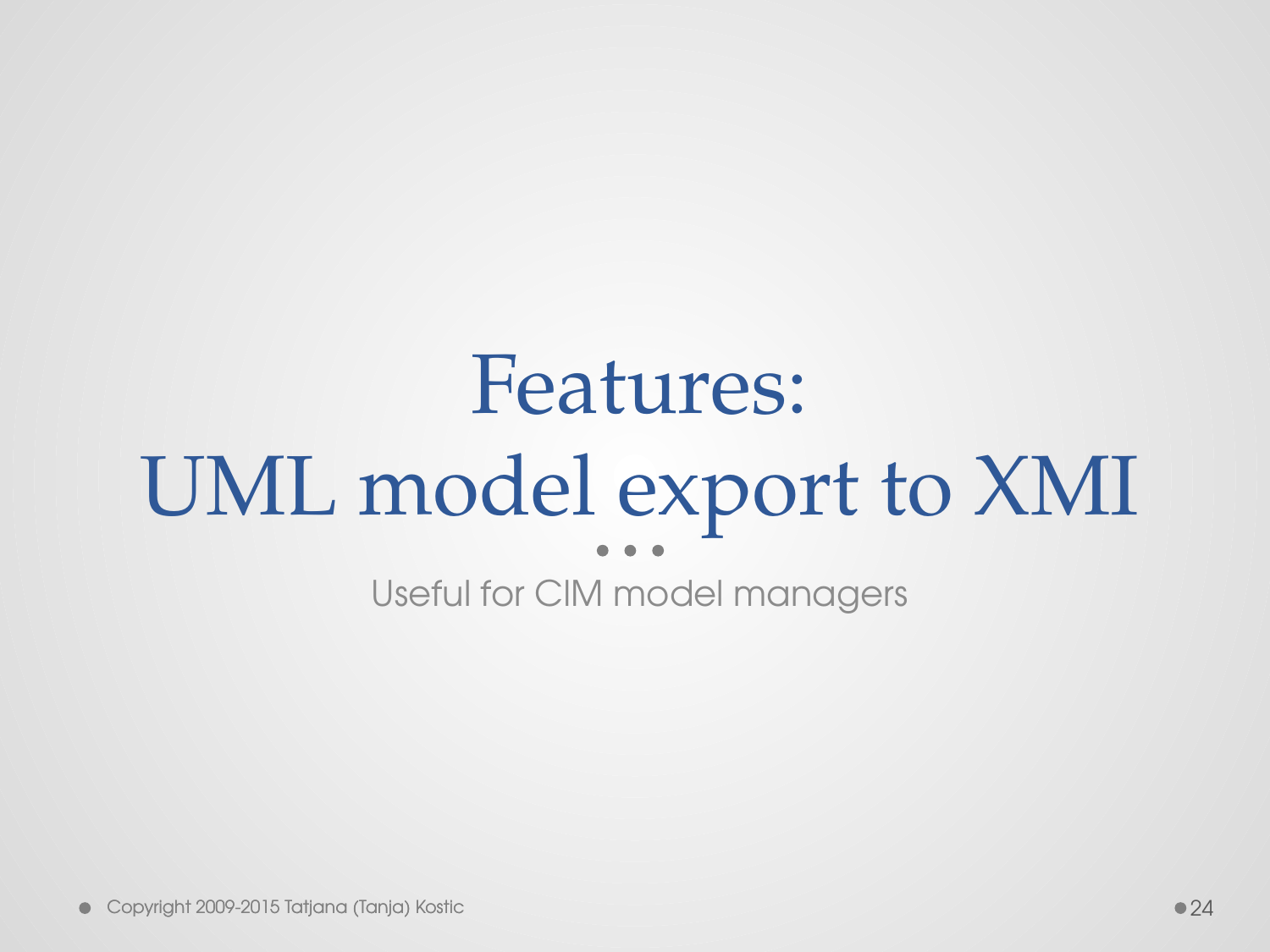

# Features: UML model export to XMI
Useful for CIM model managers
24